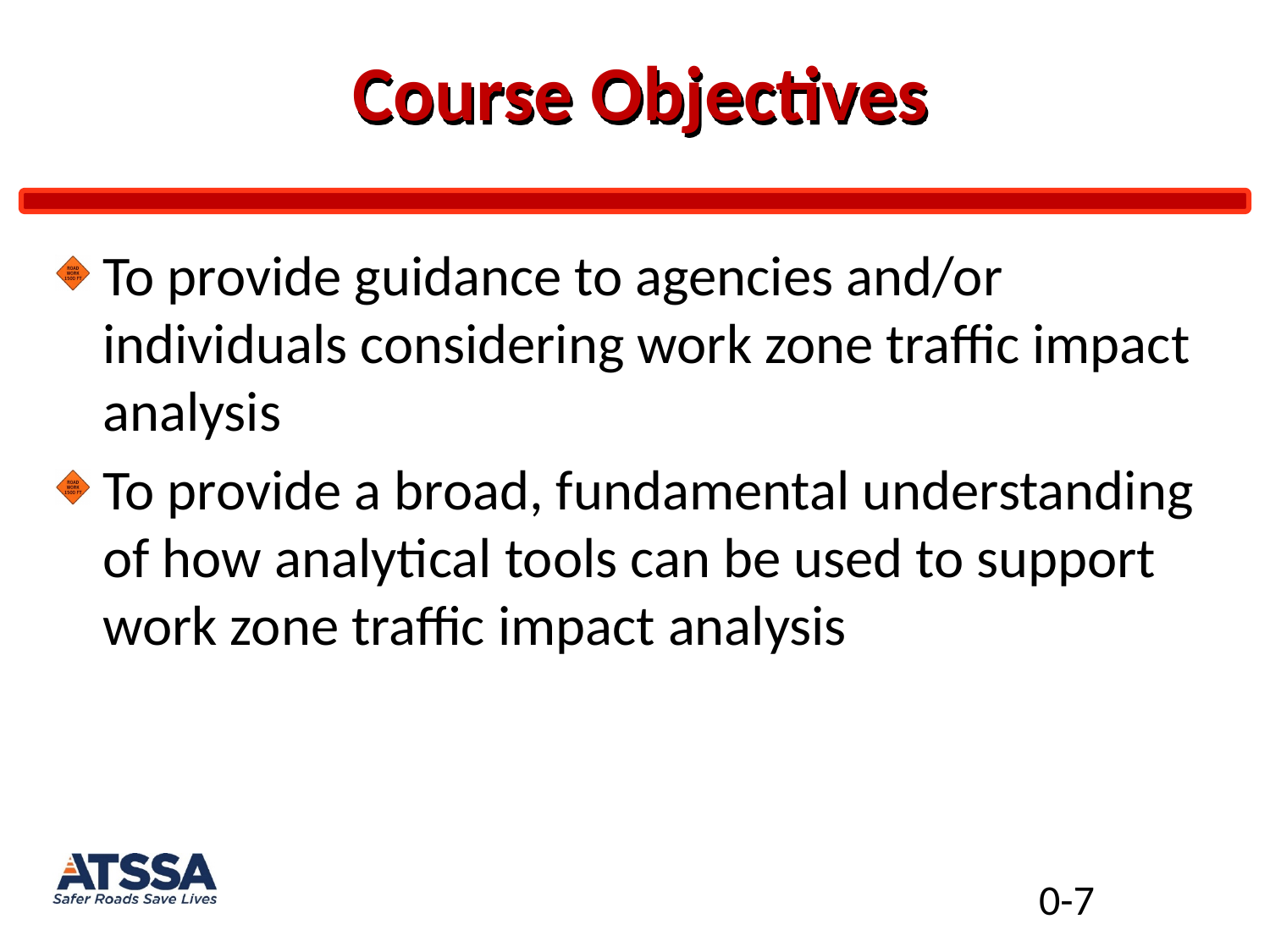

# Course Objectives
To provide guidance to agencies and/or individuals considering work zone traffic impact analysis
To provide a broad, fundamental understanding of how analytical tools can be used to support work zone traffic impact analysis